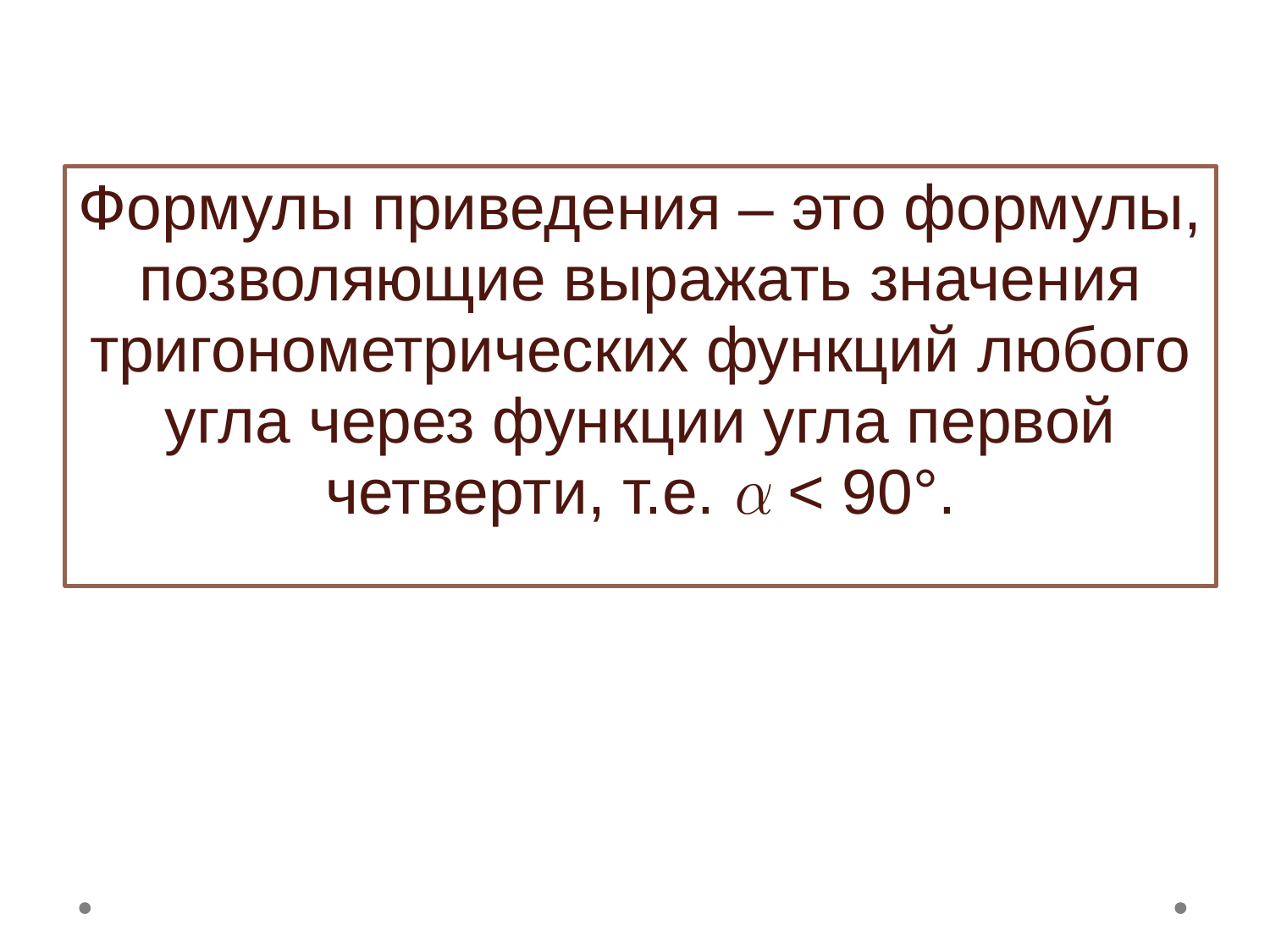

Формулы приведения – это формулы, позволяющие выражать значения тригонометрических функций любого угла через функции угла первой четверти, т.е. 𝛼 < 90°.